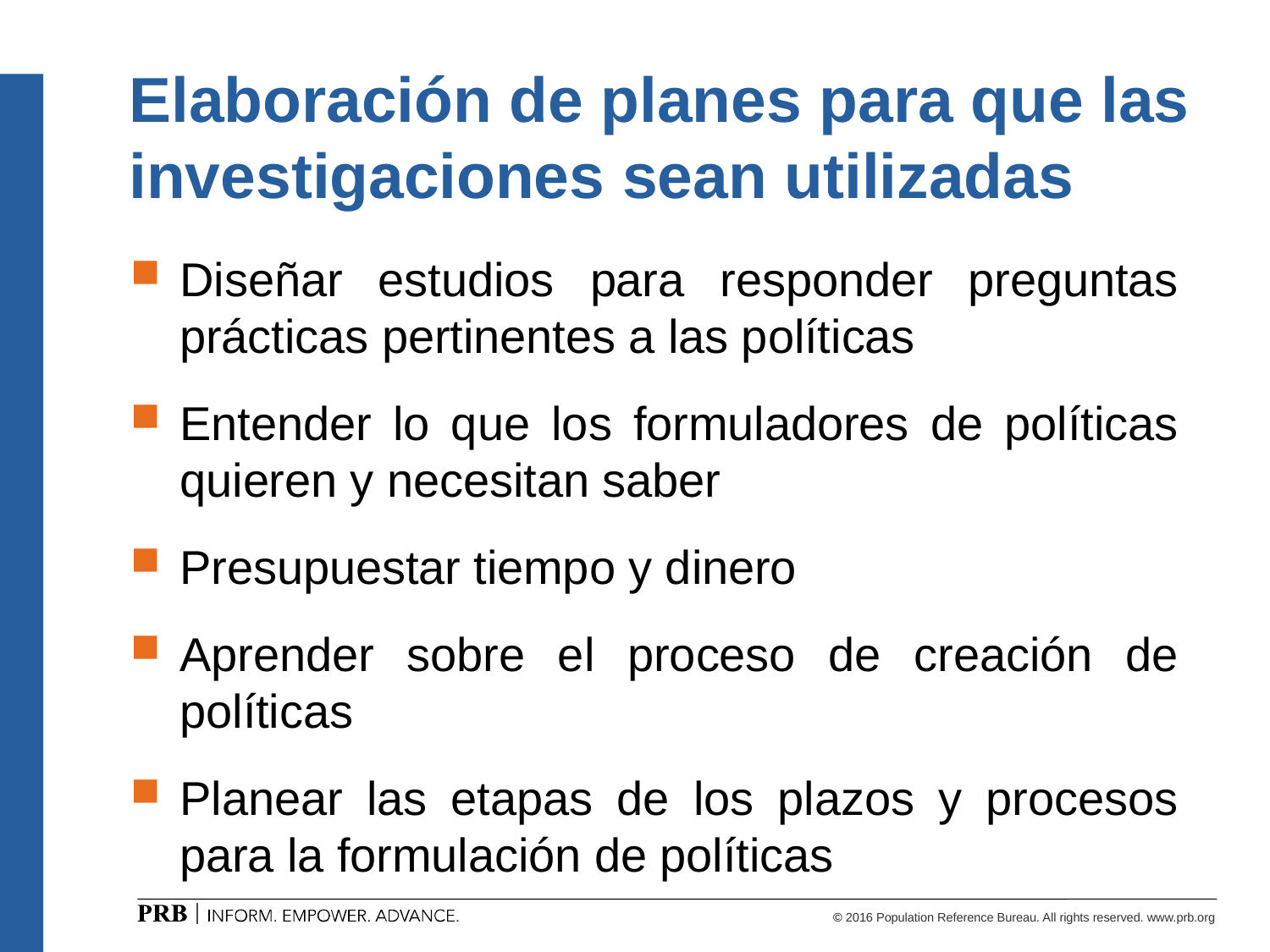

# Elaboración de planes para que las investigaciones sean utilizadas
Diseñar estudios para responder preguntas prácticas pertinentes a las políticas
Entender lo que los formuladores de políticas quieren y necesitan saber
Presupuestar tiempo y dinero
Aprender sobre el proceso de creación de políticas
Planear las etapas de los plazos y procesos para la formulación de políticas